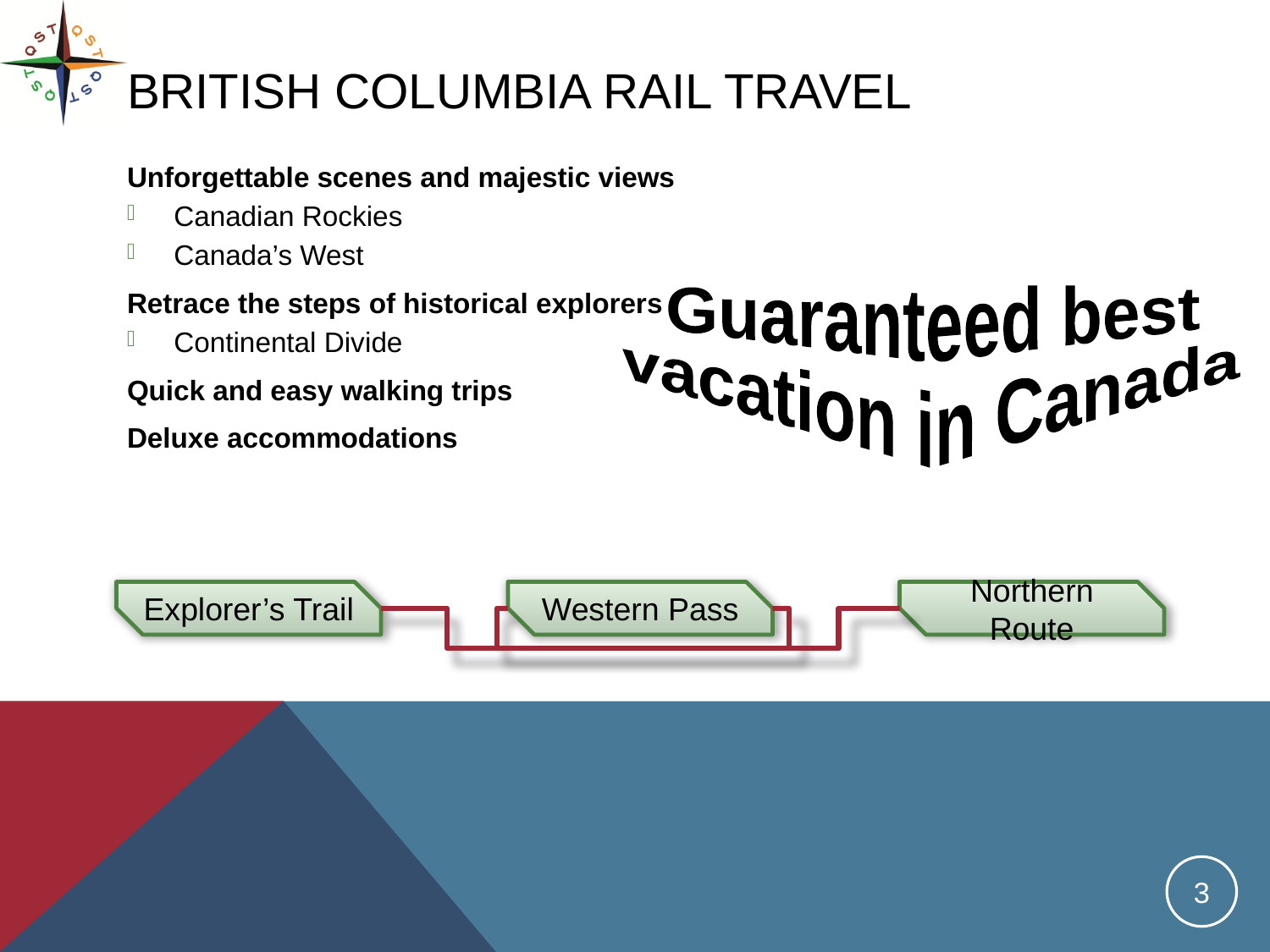

# British Columbia Rail Travel
Unforgettable scenes and majestic views
Canadian Rockies
Canada’s West
Retrace the steps of historical explorers
Continental Divide
Quick and easy walking trips
Deluxe accommodations
Guaranteed best
vacation in Canada
Explorer’s Trail
Western Pass
Northern Route
3